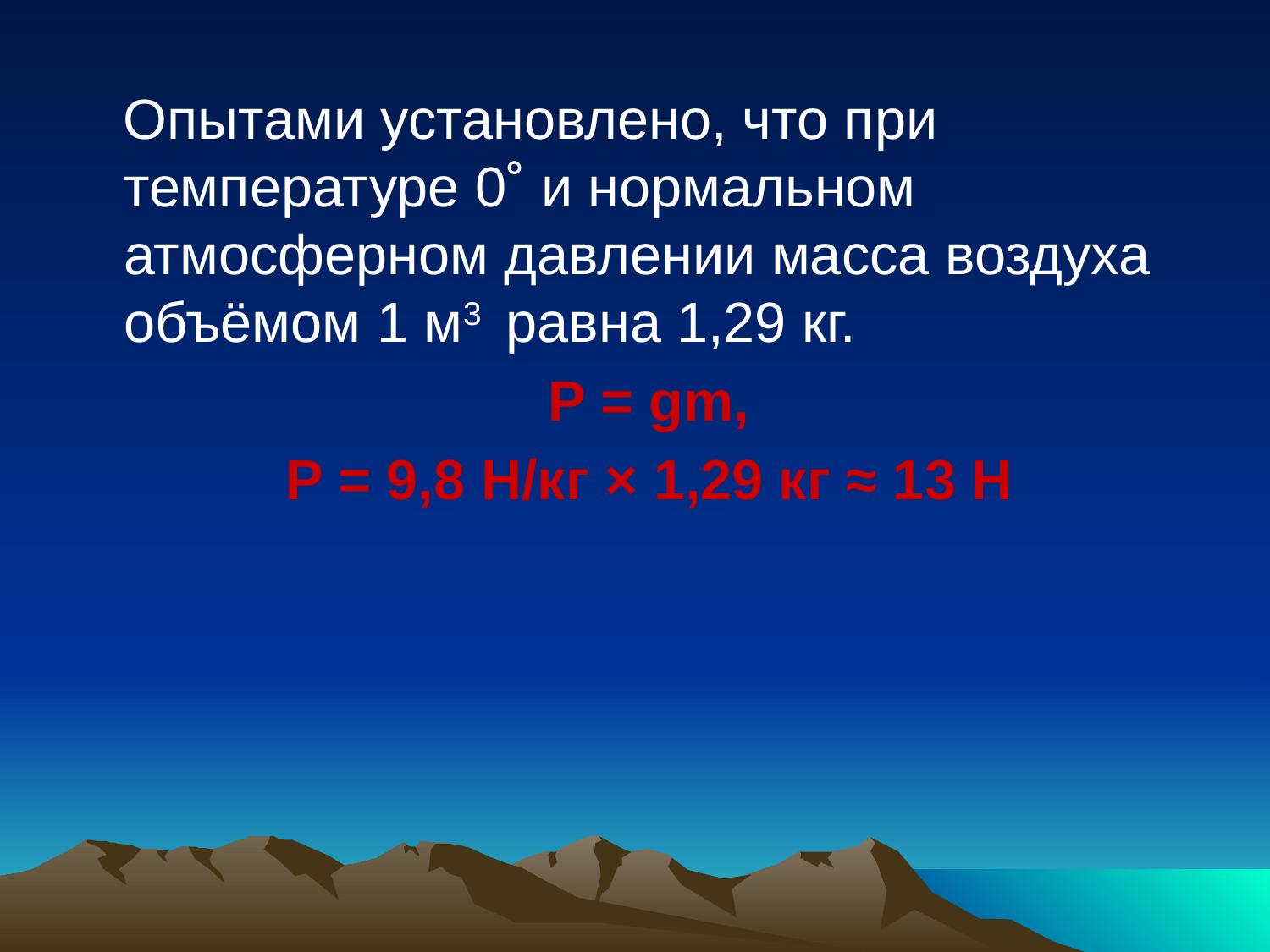

Опытами установлено, что при температуре 0˚ и нормальном атмосферном давлении масса воздуха объёмом 1 м3  равна 1,29 кг.
P = gm,
P = 9,8 H/кг × 1,29 кг ≈ 13 Н